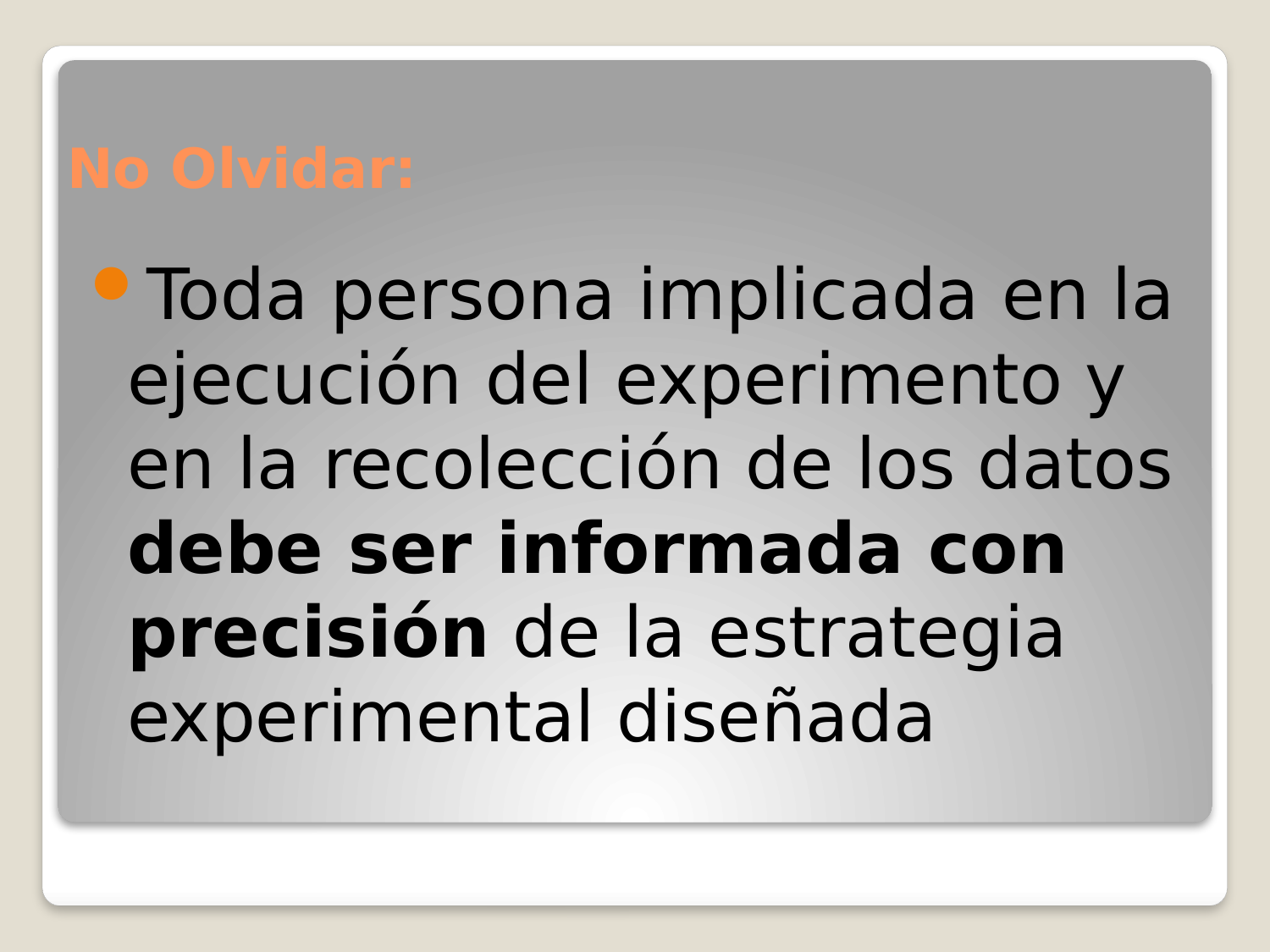

# No Olvidar:
Toda persona implicada en la ejecución del experimento y en la recolección de los datos debe ser informada con precisión de la estrategia experimental diseñada